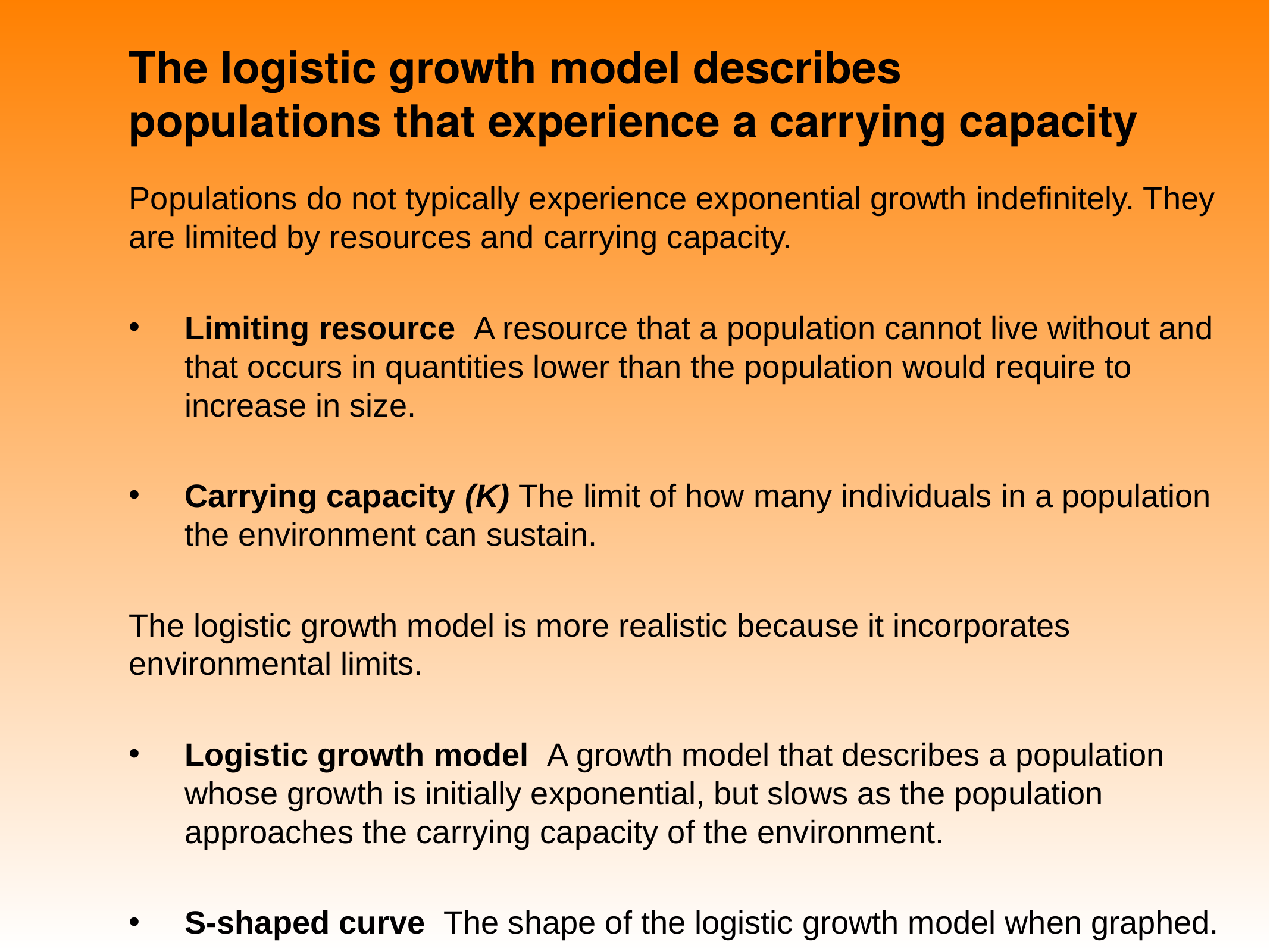

# The logistic growth model describes populations that experience a carrying capacity

Populations do not typically experience exponential growth indefinitely. They are limited by resources and carrying capacity.
Limiting resource  A resource that a population cannot live without and that occurs in quantities lower than the population would require to increase in size.
Carrying capacity (K) The limit of how many individuals in a population the environment can sustain.
The logistic growth model is more realistic because it incorporates environmental limits.
Logistic growth model  A growth model that describes a population whose growth is initially exponential, but slows as the population approaches the carrying capacity of the environment.
S-shaped curve  The shape of the logistic growth model when graphed.